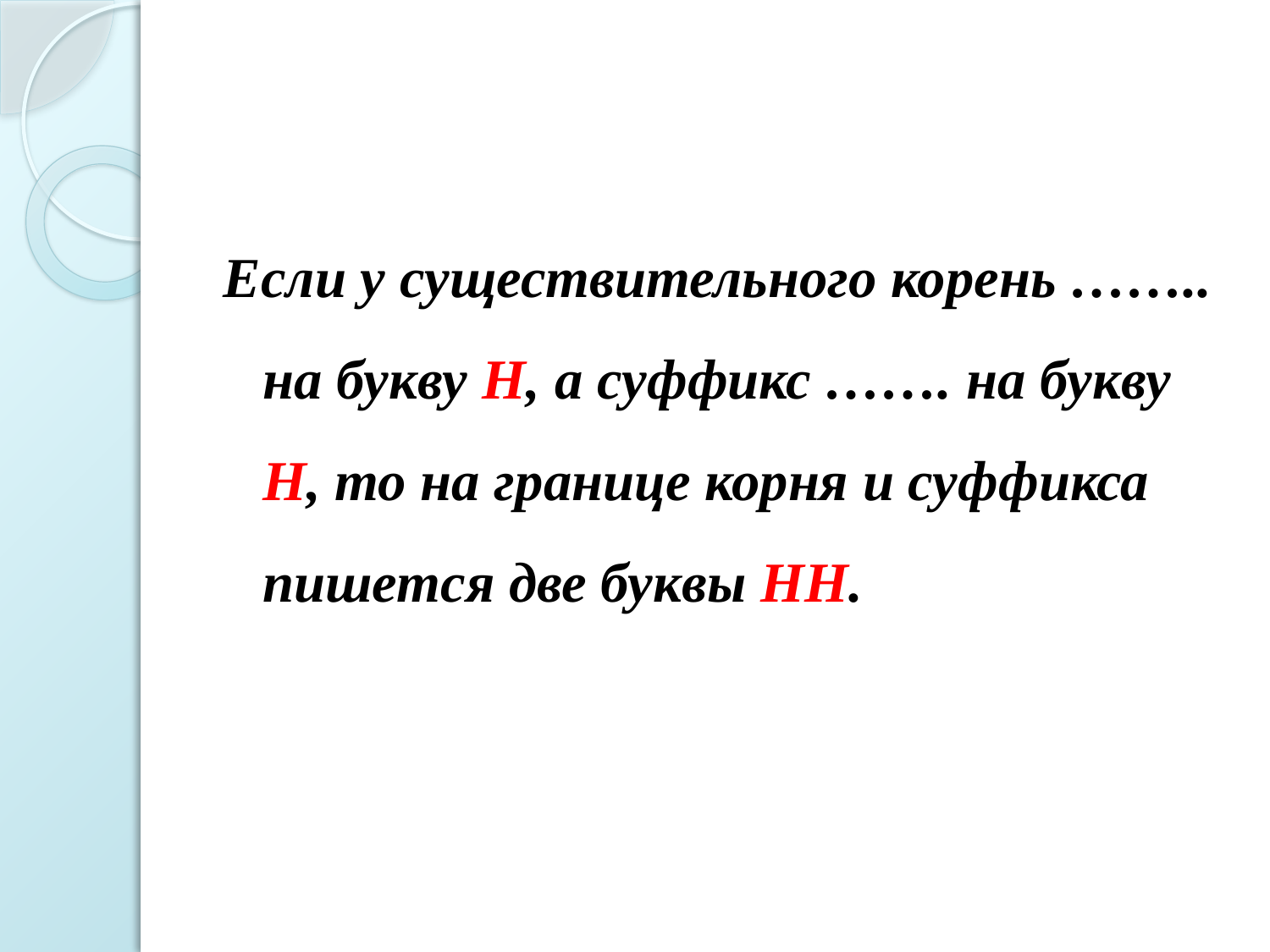

Если у существительного корень …….. на букву Н, а суффикс ……. на букву Н, то на границе корня и суффикса пишется две буквы НН.